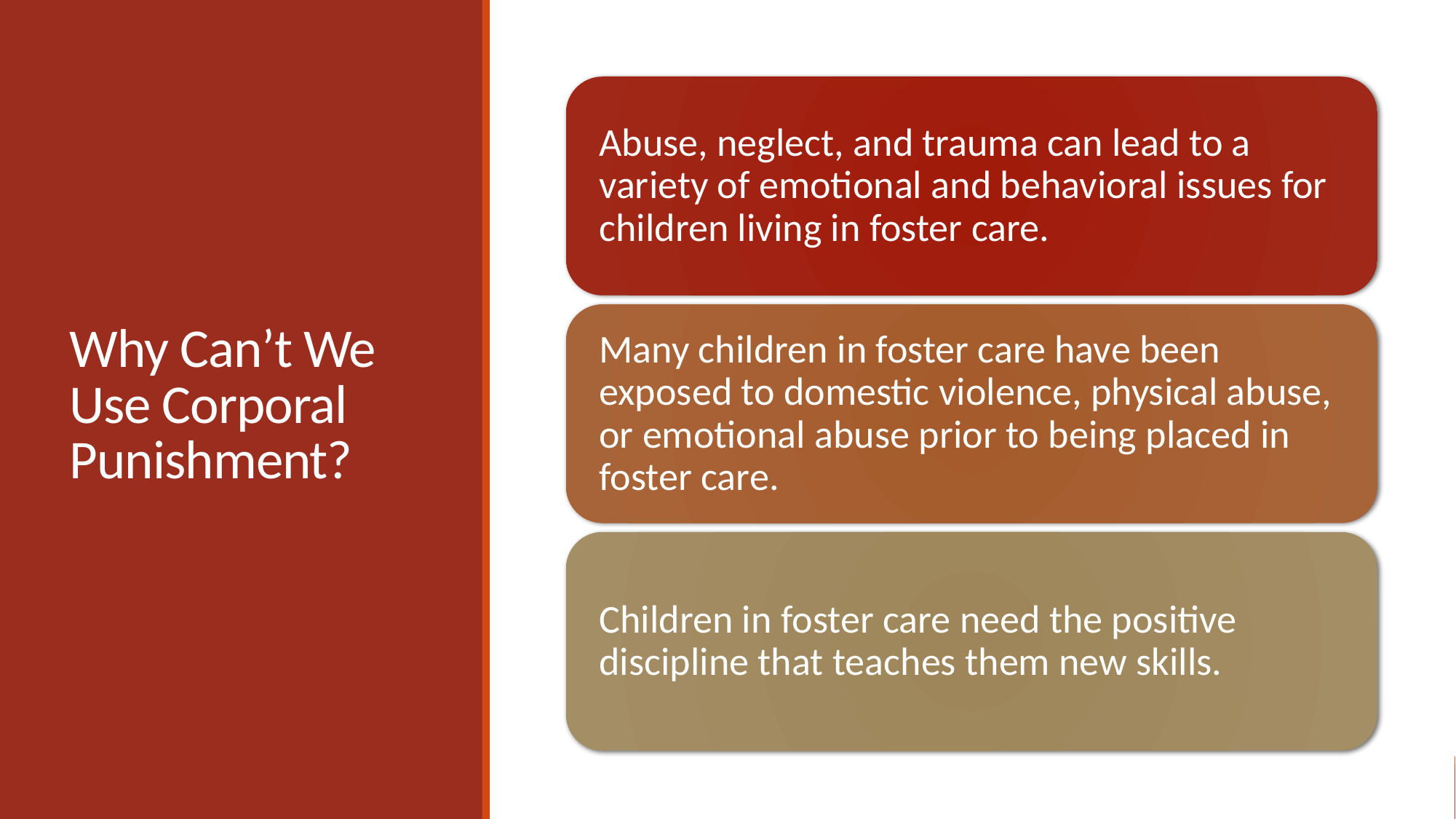

# Why Can’t We Use Corporal Punishment?
Abuse, neglect, and trauma can lead to a variety of emotional and behavioral issues for children living in foster care.
Many children in foster care have been exposed to domestic violence, physical abuse, or emotional abuse prior to being placed in foster care.
Children in foster care need the positive discipline that teaches them new skills.